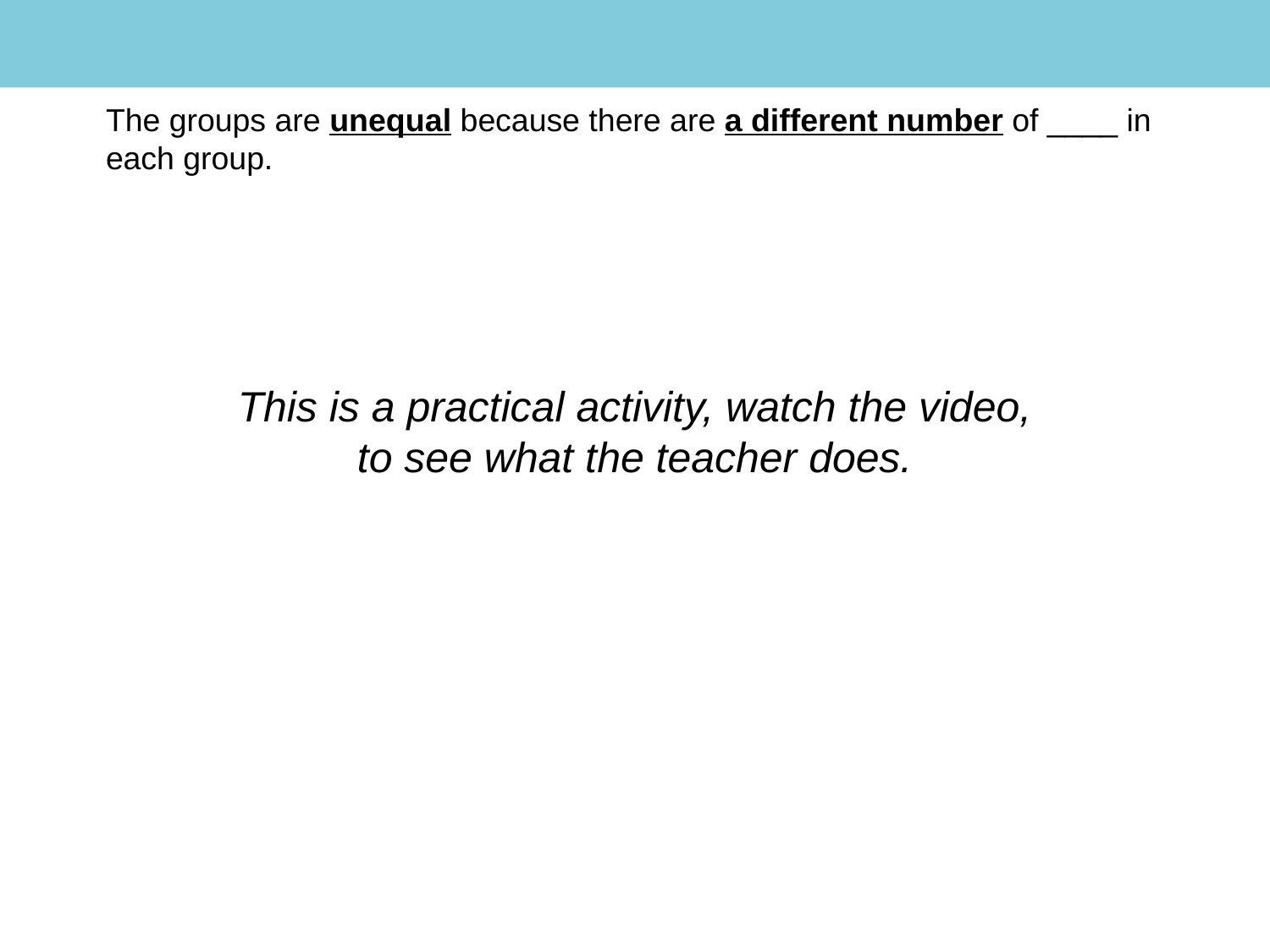

The groups are unequal because there are a different number of ____ in each group.
This is a practical activity, watch the video, to see what the teacher does.